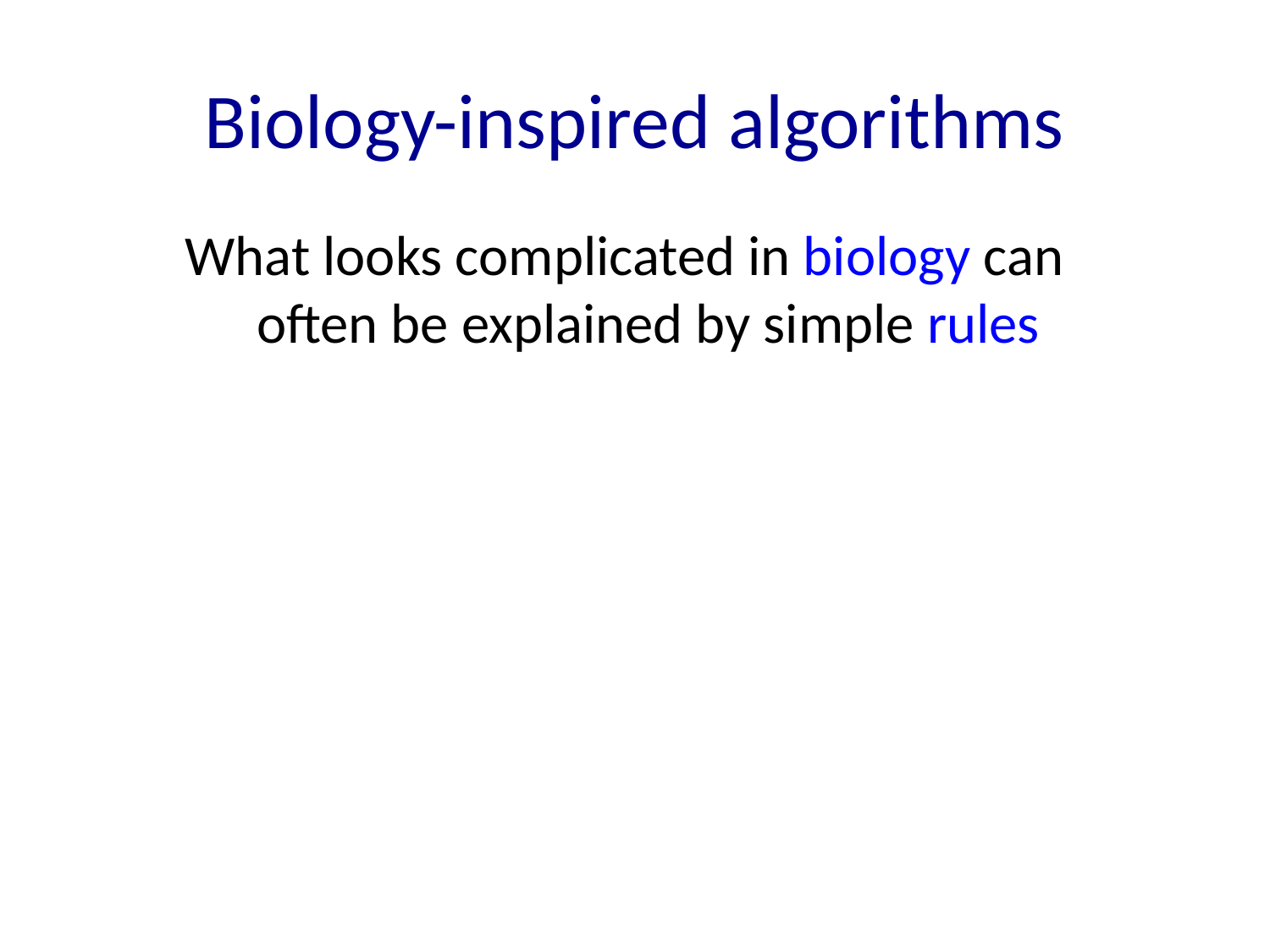

# Biology-inspired algorithms
What looks complicated in biology can often be explained by simple rules